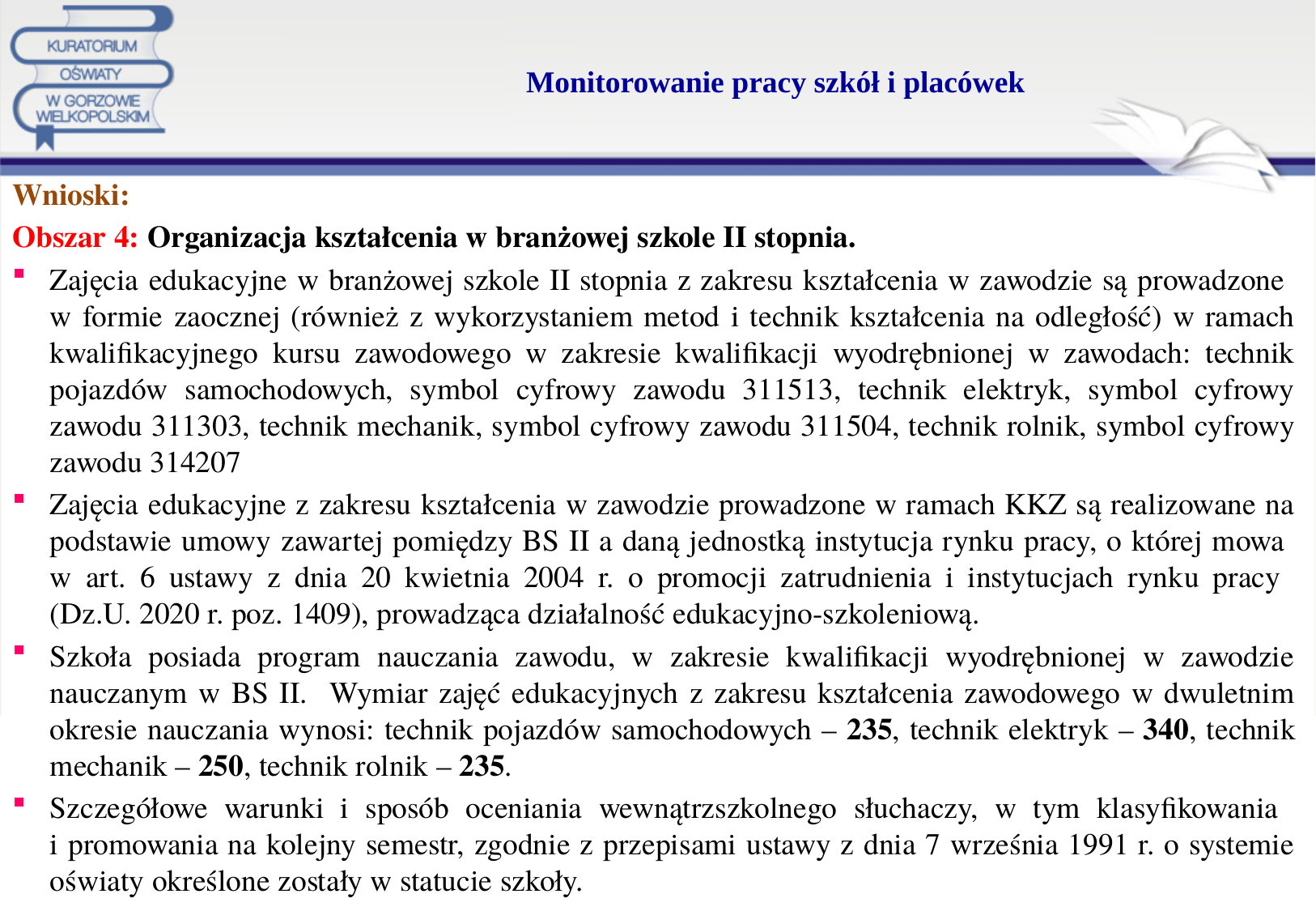

# Monitorowanie pracy szkół i placówek
Wnioski:
Obszar 4: Organizacja kształcenia w branżowej szkole II stopnia.
Zajęcia edukacyjne w branżowej szkole II stopnia z zakresu kształcenia w zawodzie są prowadzone
w formie zaocznej (również z wykorzystaniem metod i technik kształcenia na odległość) w ramach kwalifikacyjnego kursu zawodowego w zakresie kwalifikacji wyodrębnionej w zawodach: technik pojazdów samochodowych, symbol cyfrowy zawodu 311513, technik elektryk, symbol cyfrowy zawodu 311303, technik mechanik, symbol cyfrowy zawodu 311504, technik rolnik, symbol cyfrowy zawodu 314207
Zajęcia edukacyjne z zakresu kształcenia w zawodzie prowadzone w ramach KKZ są realizowane na podstawie umowy zawartej pomiędzy BS II a daną jednostką instytucja rynku pracy, o której mowa
w art. 6 ustawy z dnia 20 kwietnia 2004 r. o promocji zatrudnienia i instytucjach rynku pracy
(Dz.U. 2020 r. poz. 1409), prowadząca działalność edukacyjno-szkoleniową.
Szkoła posiada program nauczania zawodu, w zakresie kwalifikacji wyodrębnionej w zawodzie nauczanym w BS II.  Wymiar zajęć edukacyjnych z zakresu kształcenia zawodowego w dwuletnim okresie nauczania wynosi: technik pojazdów samochodowych – 235, technik elektryk – 340, technik mechanik – 250, technik rolnik – 235.
Szczegółowe warunki i sposób oceniania wewnątrzszkolnego słuchaczy, w tym klasyfikowania
i promowania na kolejny semestr, zgodnie z przepisami ustawy z dnia 7 września 1991 r. o systemie oświaty określone zostały w statucie szkoły.